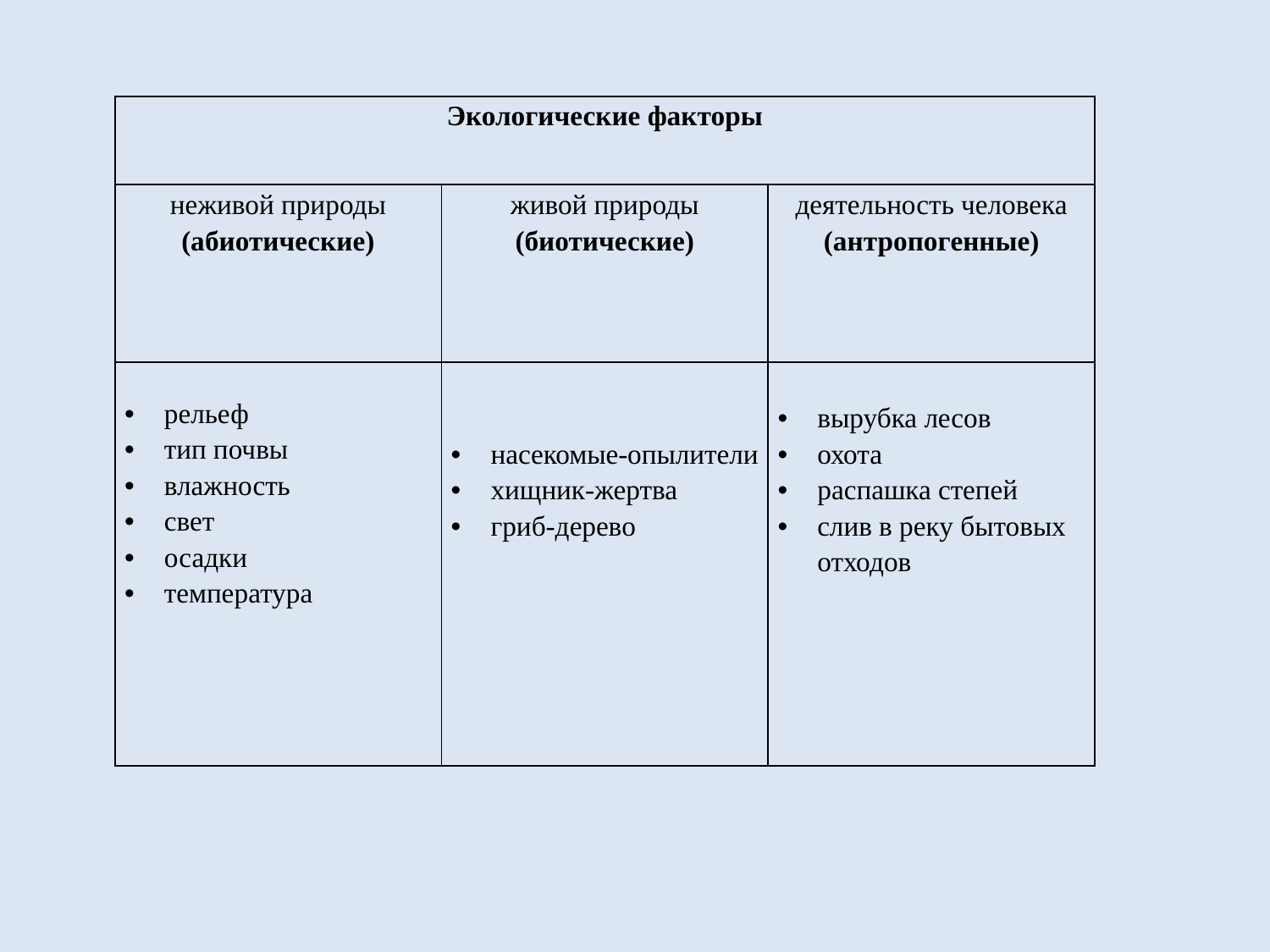

| Экологические факторы |  |  |
| --- | --- | --- |
| неживой природы (абиотические) | живой природы (биотические) | деятельность человека (антропогенные) |
| рельеф тип почвы влажность свет осадки температура | насекомые-опылители хищник-жертва гриб-дерево | вырубка лесов охота распашка степей слив в реку бытовых отходов |